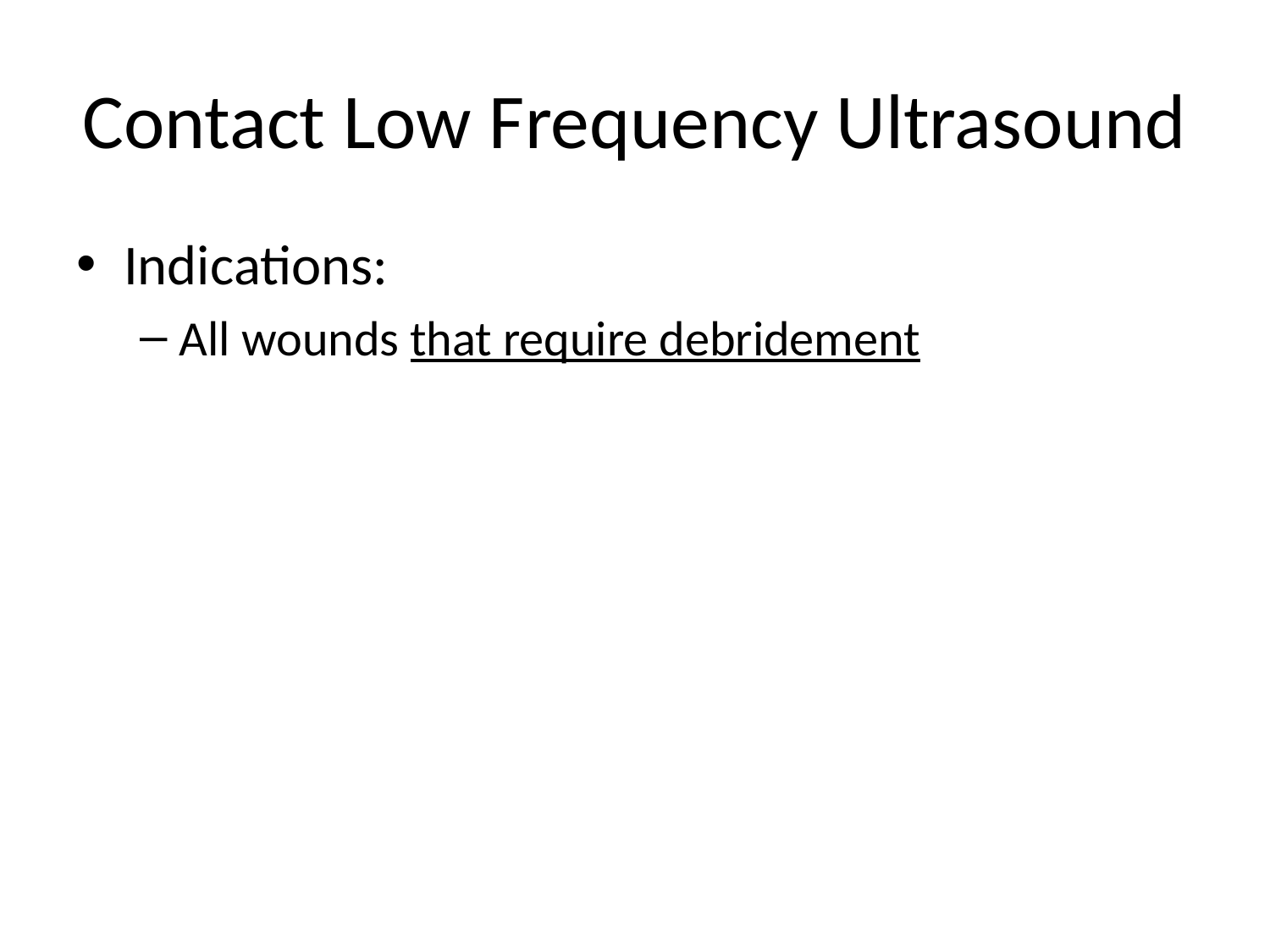

# Contact Low Frequency Ultrasound
Indications:
All wounds that require debridement